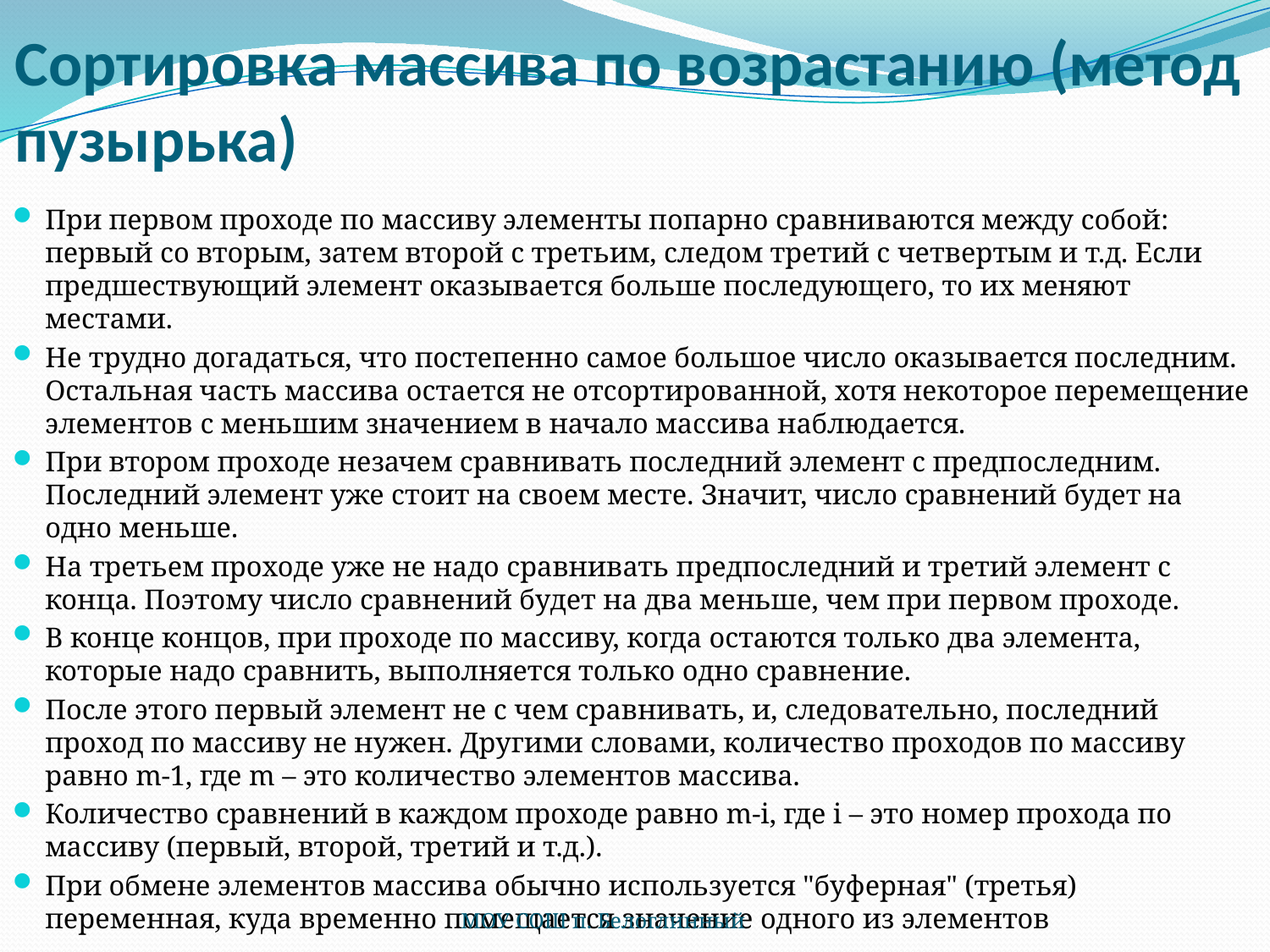

# Сортировка массива по возрастанию (метод пузырька)
При первом проходе по массиву элементы попарно сравниваются между собой: первый со вторым, затем второй с третьим, следом третий с четвертым и т.д. Если предшествующий элемент оказывается больше последующего, то их меняют местами.
Не трудно догадаться, что постепенно самое большое число оказывается последним. Остальная часть массива остается не отсортированной, хотя некоторое перемещение элементов с меньшим значением в начало массива наблюдается.
При втором проходе незачем сравнивать последний элемент с предпоследним. Последний элемент уже стоит на своем месте. Значит, число сравнений будет на одно меньше.
На третьем проходе уже не надо сравнивать предпоследний и третий элемент с конца. Поэтому число сравнений будет на два меньше, чем при первом проходе.
В конце концов, при проходе по массиву, когда остаются только два элемента, которые надо сравнить, выполняется только одно сравнение.
После этого первый элемент не с чем сравнивать, и, следовательно, последний проход по массиву не нужен. Другими словами, количество проходов по массиву равно m-1, где m – это количество элементов массива.
Количество сравнений в каждом проходе равно m-i, где i – это номер прохода по массиву (первый, второй, третий и т.д.).
При обмене элементов массива обычно используется "буферная" (третья) переменная, куда временно помещается значение одного из элементов
МОУ СОШ п. Белоглинный